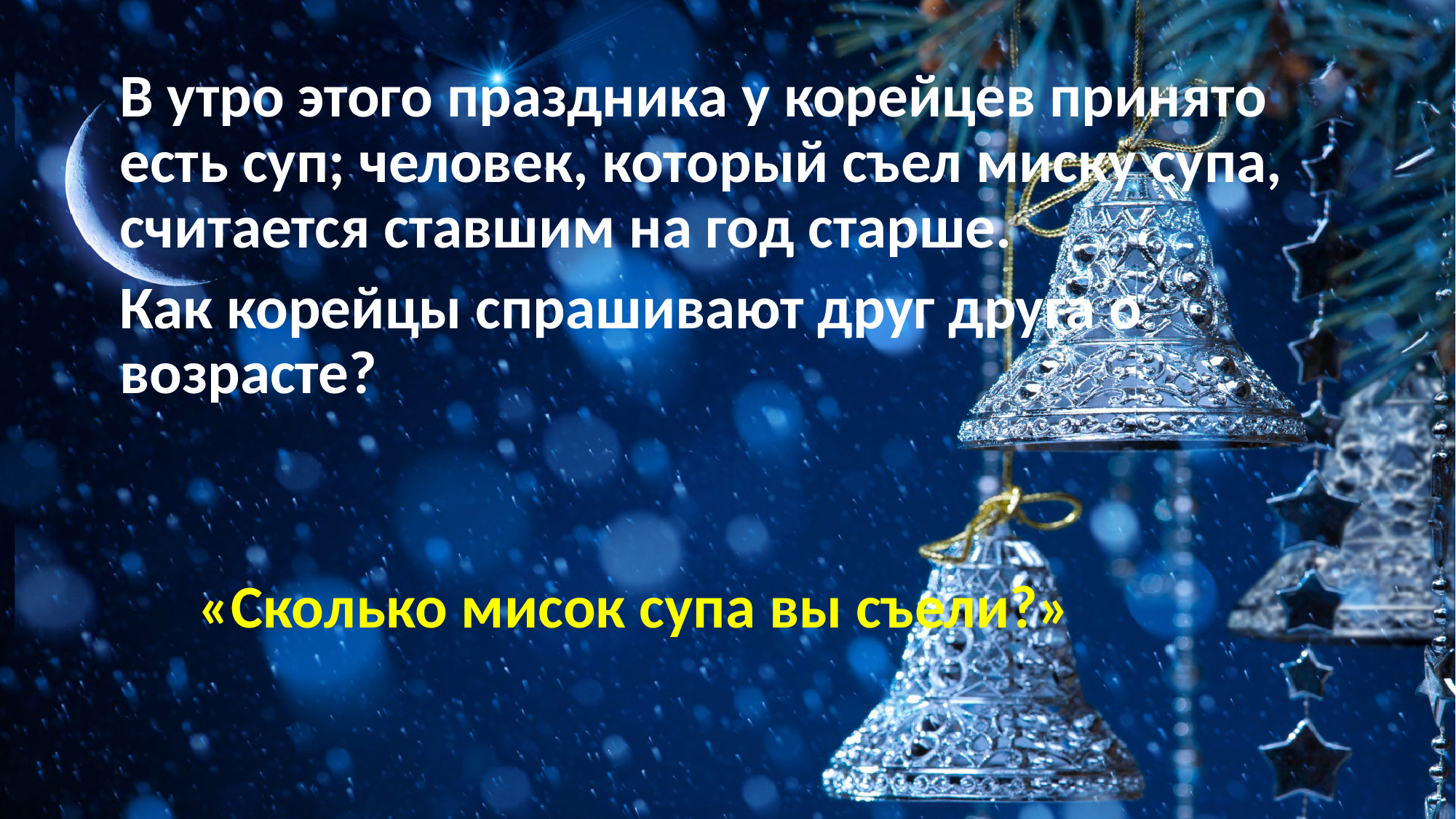

В утро этого праздника у корейцев принято есть суп; человек, который съел миску супа, считается ставшим на год старше.
Как корейцы спрашивают друг друга о возрасте?
«Сколько мисок супа вы съели?»